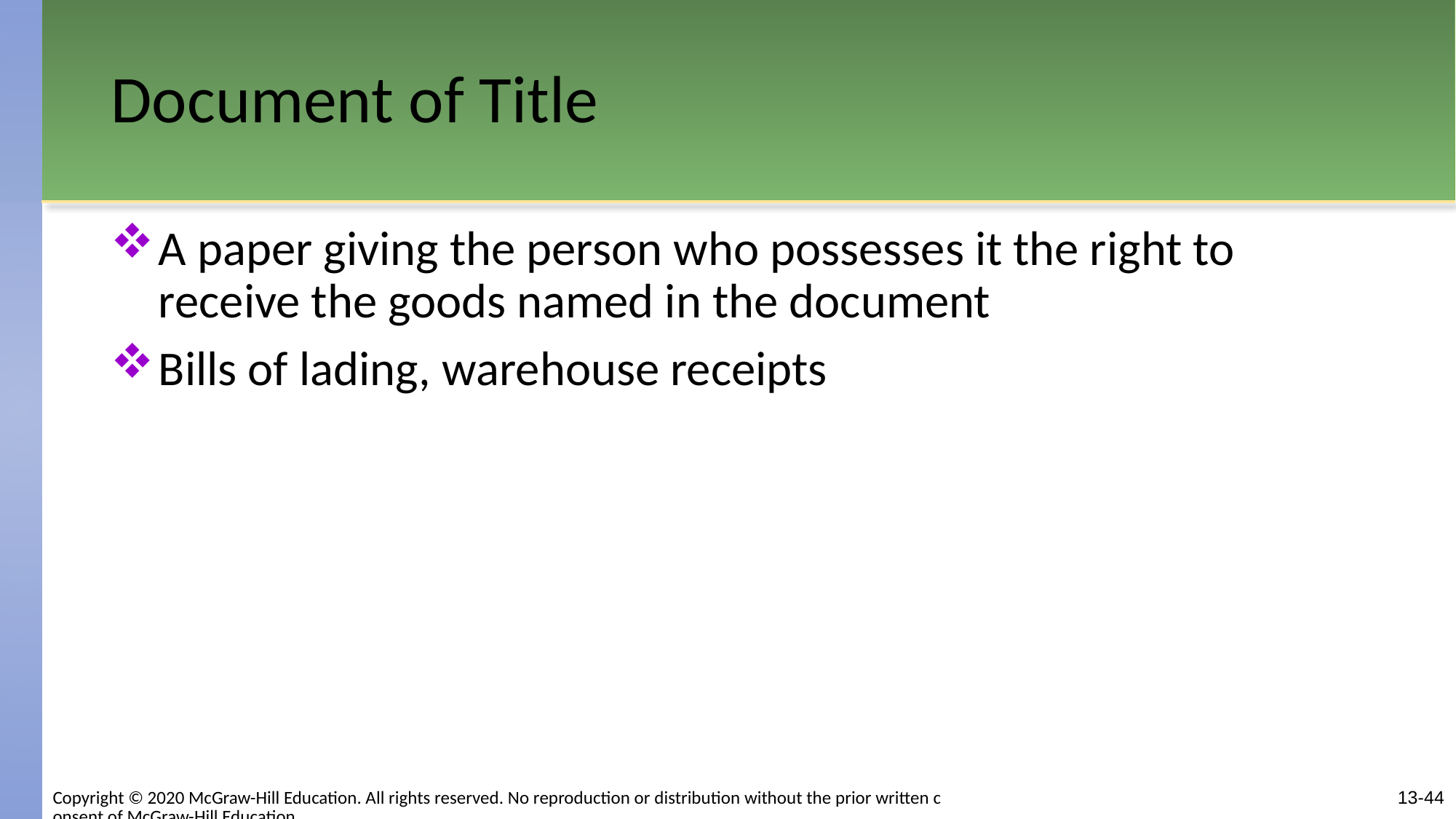

# Document of Title
A paper giving the person who possesses it the right to receive the goods named in the document
Bills of lading, warehouse receipts

Copyright © 2020 McGraw-Hill Education. All rights reserved. No reproduction or distribution without the prior written consent of McGraw-Hill Education.
13-44